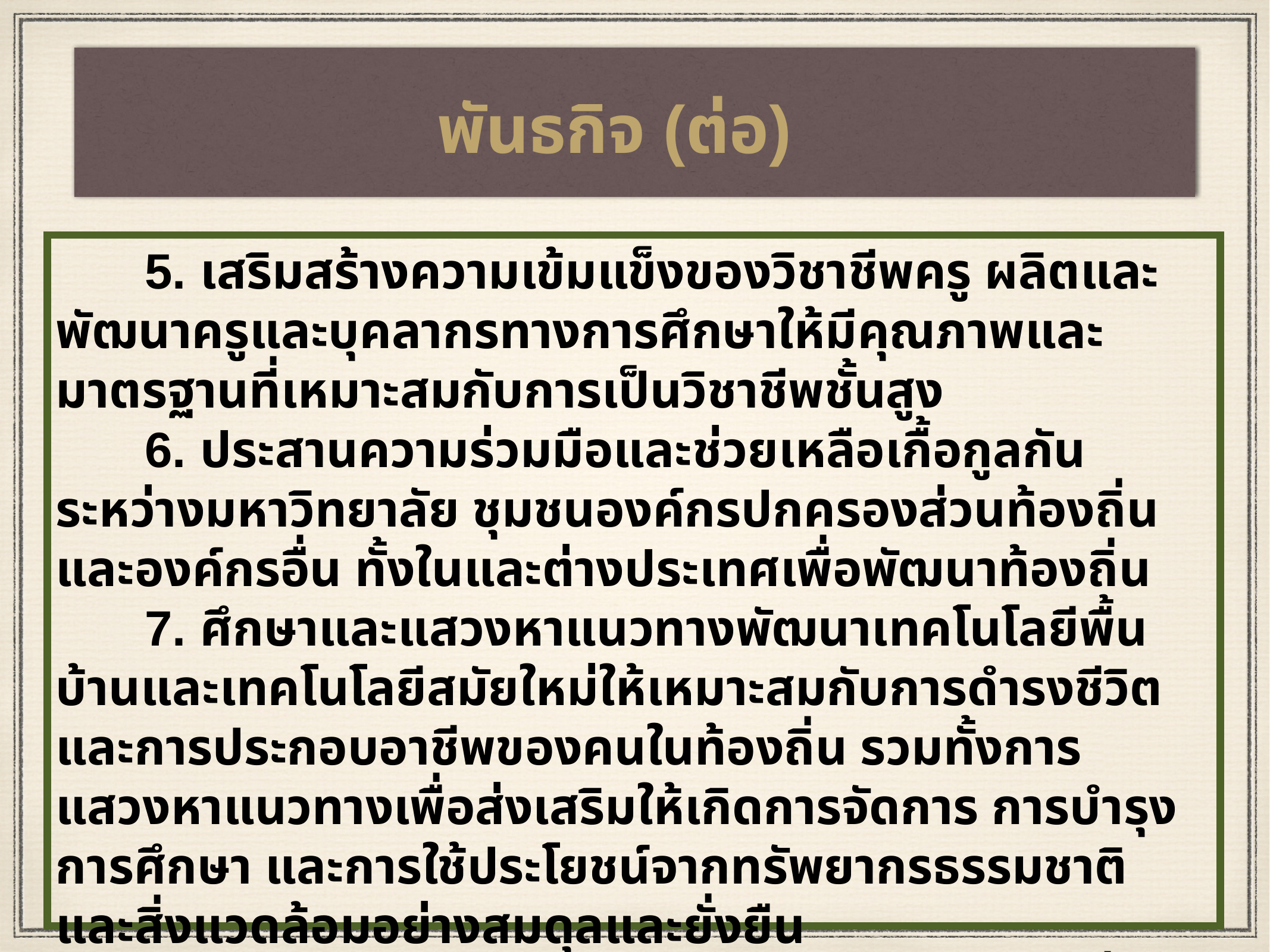

พันธกิจ (ต่อ)
 	5. เสริมสร้างความเข้มแข็งของวิชาชีพครู ผลิตและพัฒนาครูและบุคลากรทางการศึกษาให้มีคุณภาพและมาตรฐานที่เหมาะสมกับการเป็นวิชาชีพชั้นสูง
	6. ประสานความร่วมมือและช่วยเหลือเกื้อกูลกันระหว่างมหาวิทยาลัย ชุมชนองค์กรปกครองส่วนท้องถิ่น และองค์กรอื่น ทั้งในและต่างประเทศเพื่อพัฒนาท้องถิ่น
	7. ศึกษาและแสวงหาแนวทางพัฒนาเทคโนโลยีพื้นบ้านและเทคโนโลยีสมัยใหม่ให้เหมาะสมกับการดำรงชีวิตและการประกอบอาชีพของคนในท้องถิ่น รวมทั้งการ แสวงหาแนวทางเพื่อส่งเสริมให้เกิดการจัดการ การบำรุงการศึกษา และการใช้ประโยชน์จากทรัพยากรธรรมชาติ และสิ่งแวดล้อมอย่างสมดุลและยั่งยืน
	8. ศึกษา  วิจัย ส่งเสริมและสืบสานโครงการอันเนื่องมาจากพระราชดำริในการปฏิบัติภารกิจของมหาวิทยาลัยเพื่อการพัฒนาท้องถิ่น